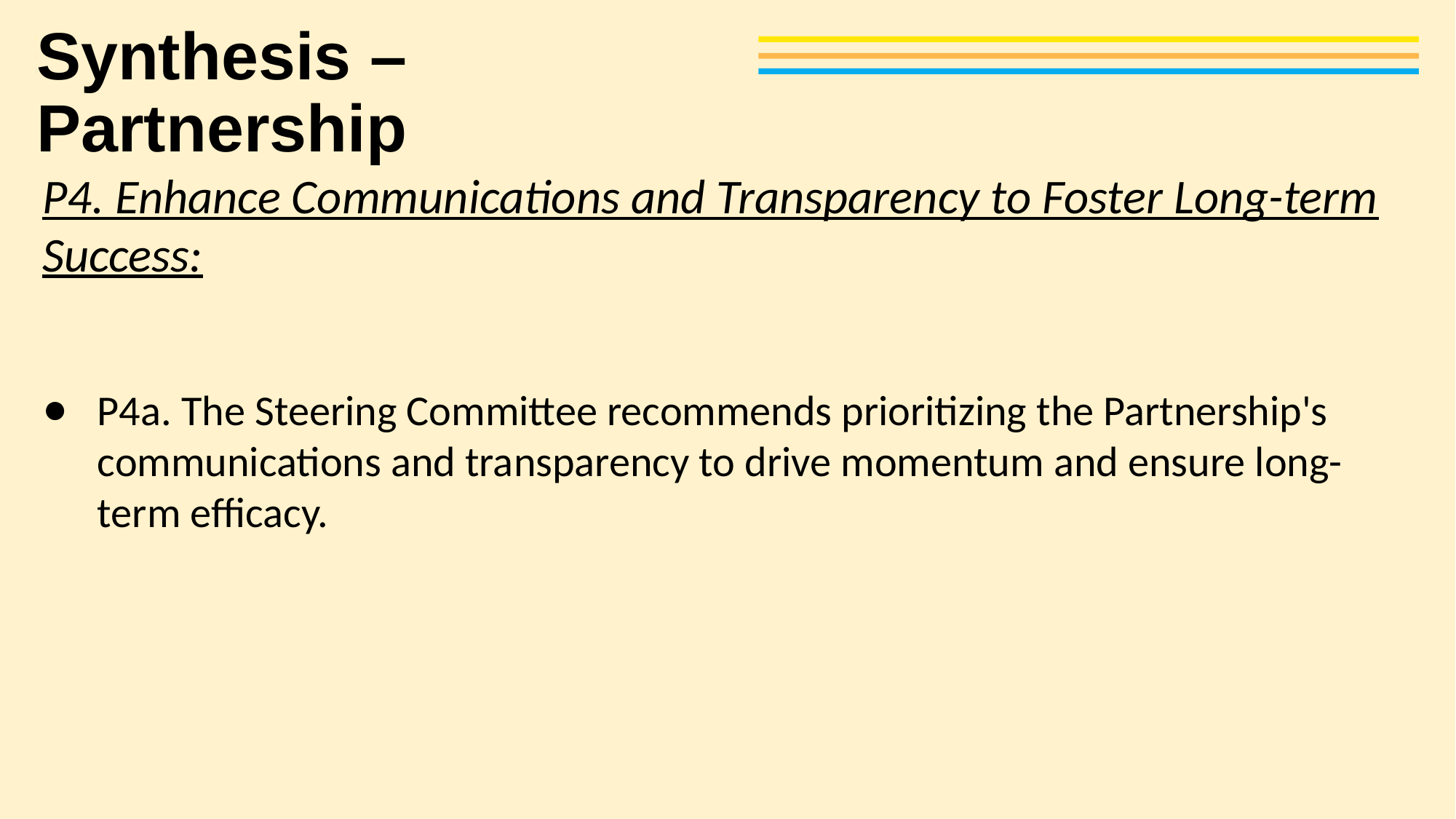

# Synthesis – Partnership
P4. Enhance Communications and Transparency to Foster Long-term Success:

P4a. The Steering Committee recommends prioritizing the Partnership's communications and transparency to drive momentum and ensure long-term efficacy.